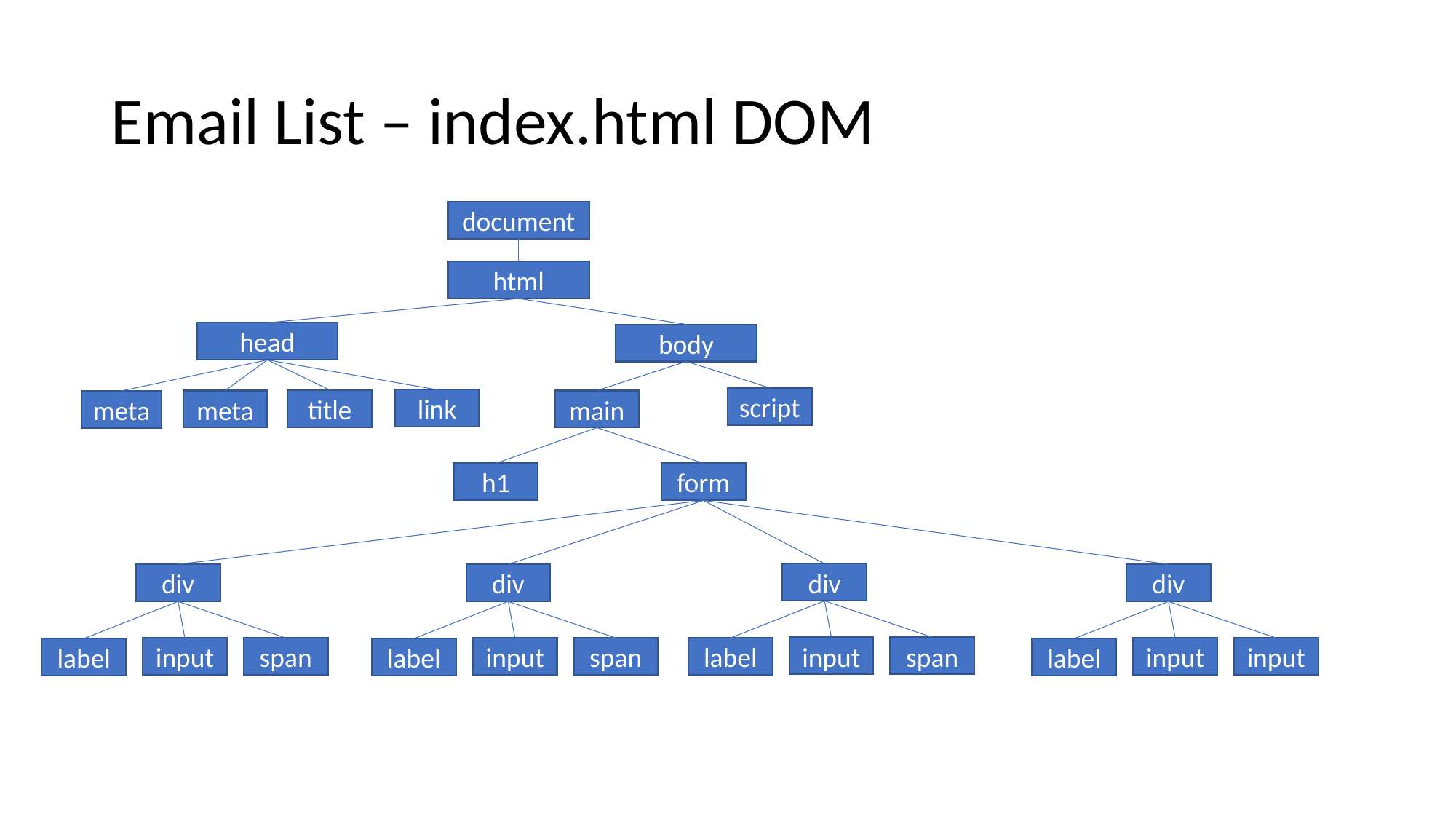

# Email List – index.html DOM
document
html
head
body
script
link
title
meta
main
meta
form
h1
div
input
span
label
div
input
span
label
div
input
span
label
div
input
input
label